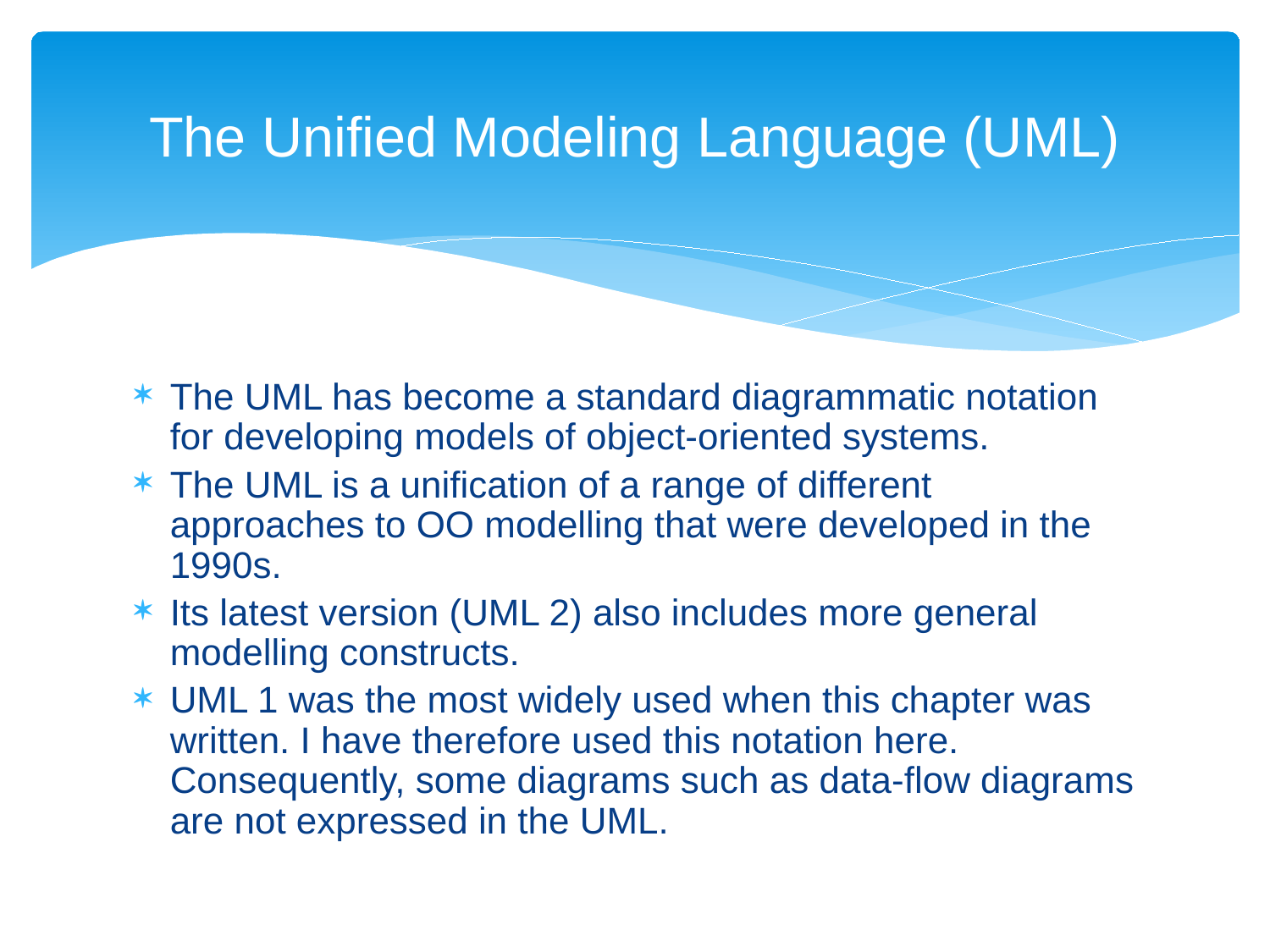

# The Unified Modeling Language (UML)
The UML has become a standard diagrammatic notation for developing models of object-oriented systems.
The UML is a unification of a range of different approaches to OO modelling that were developed in the 1990s.
Its latest version (UML 2) also includes more general modelling constructs.
UML 1 was the most widely used when this chapter was written. I have therefore used this notation here. Consequently, some diagrams such as data-flow diagrams are not expressed in the UML.